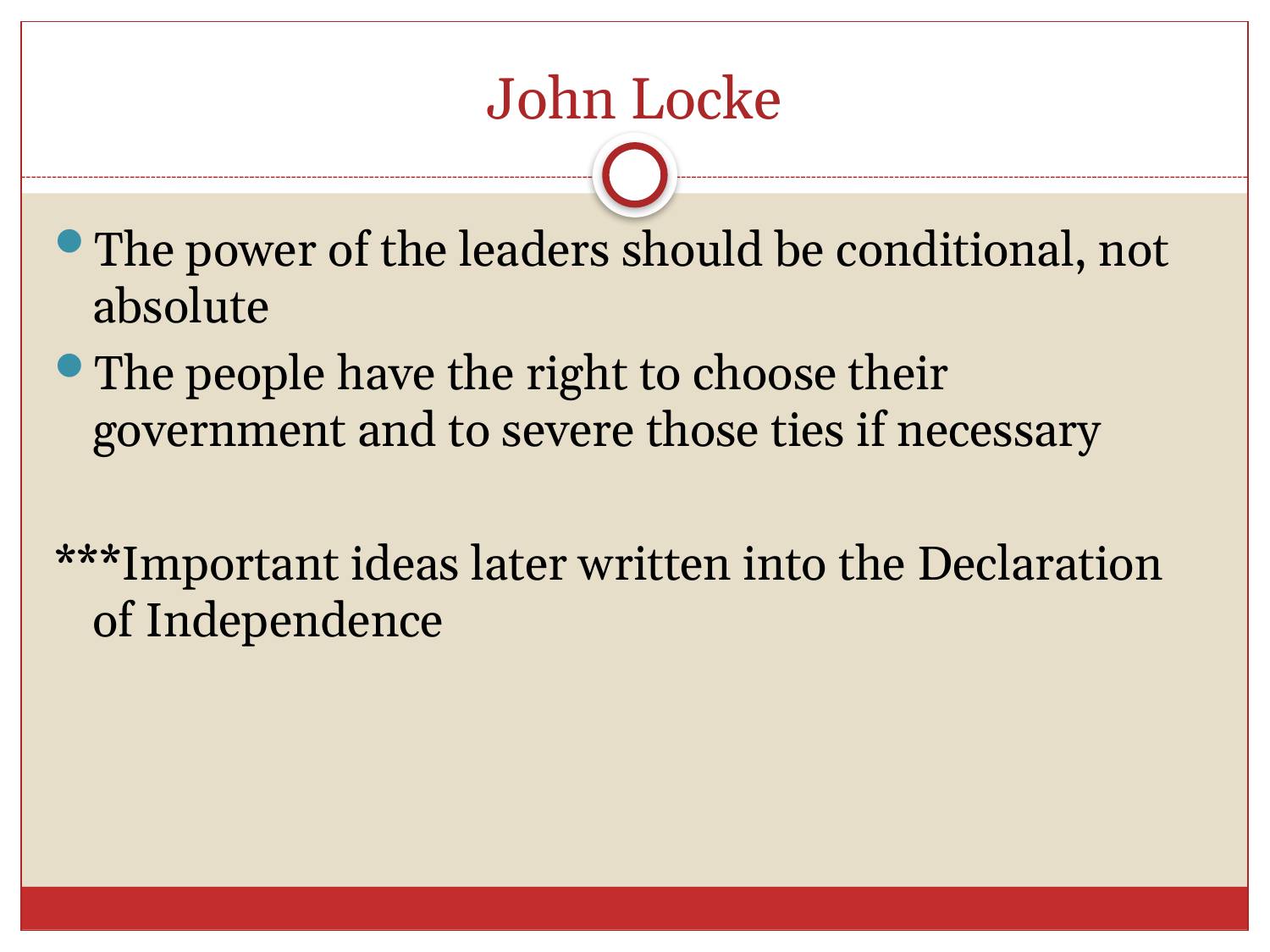

# John Locke
The power of the leaders should be conditional, not absolute
The people have the right to choose their government and to severe those ties if necessary

***Important ideas later written into the Declaration of Independence